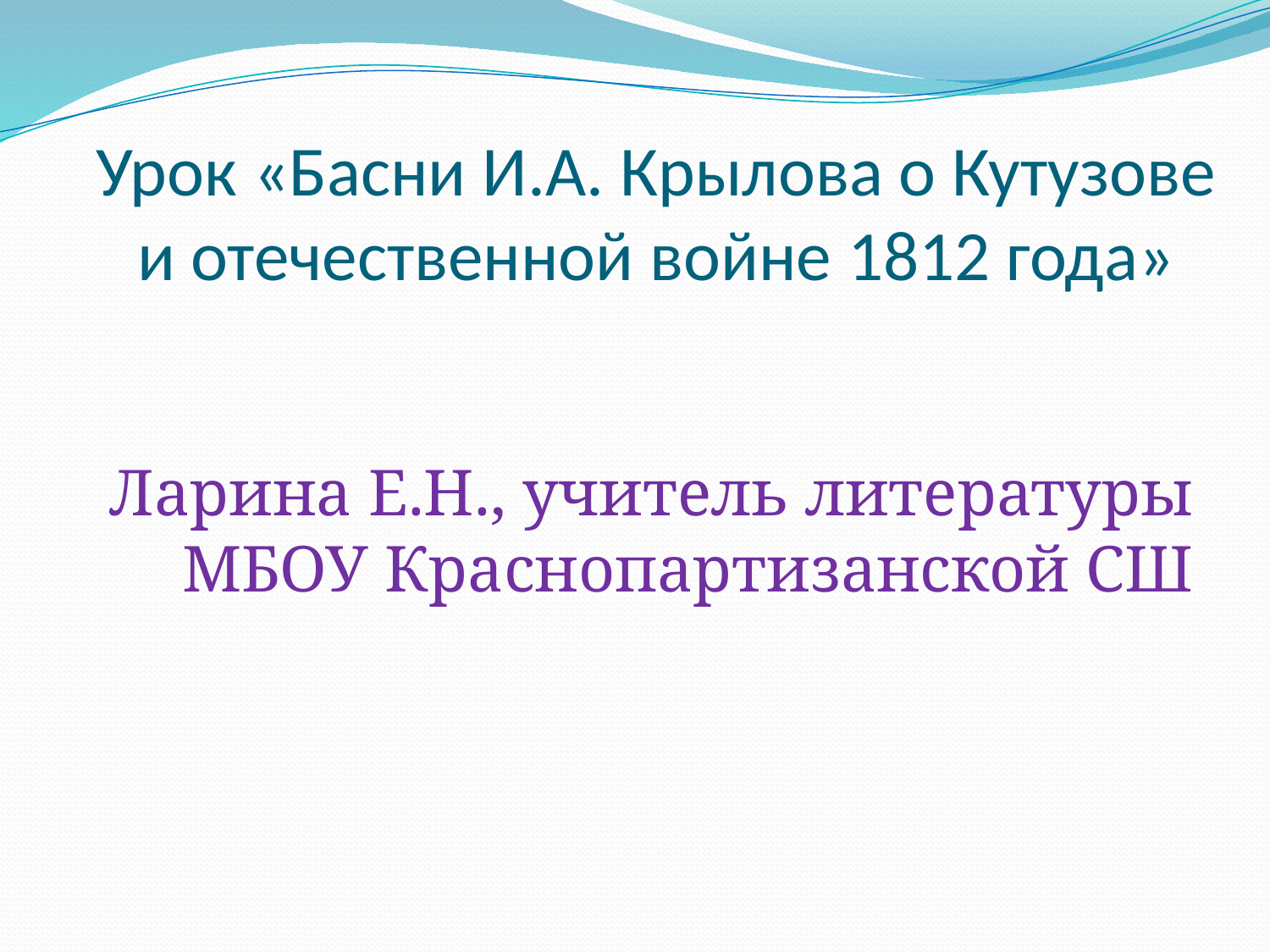

# Урок «Басни И.А. Крылова о Кутузове и отечественной войне 1812 года»

Ларина Е.Н., учитель литературы МБОУ Краснопартизанской СШ